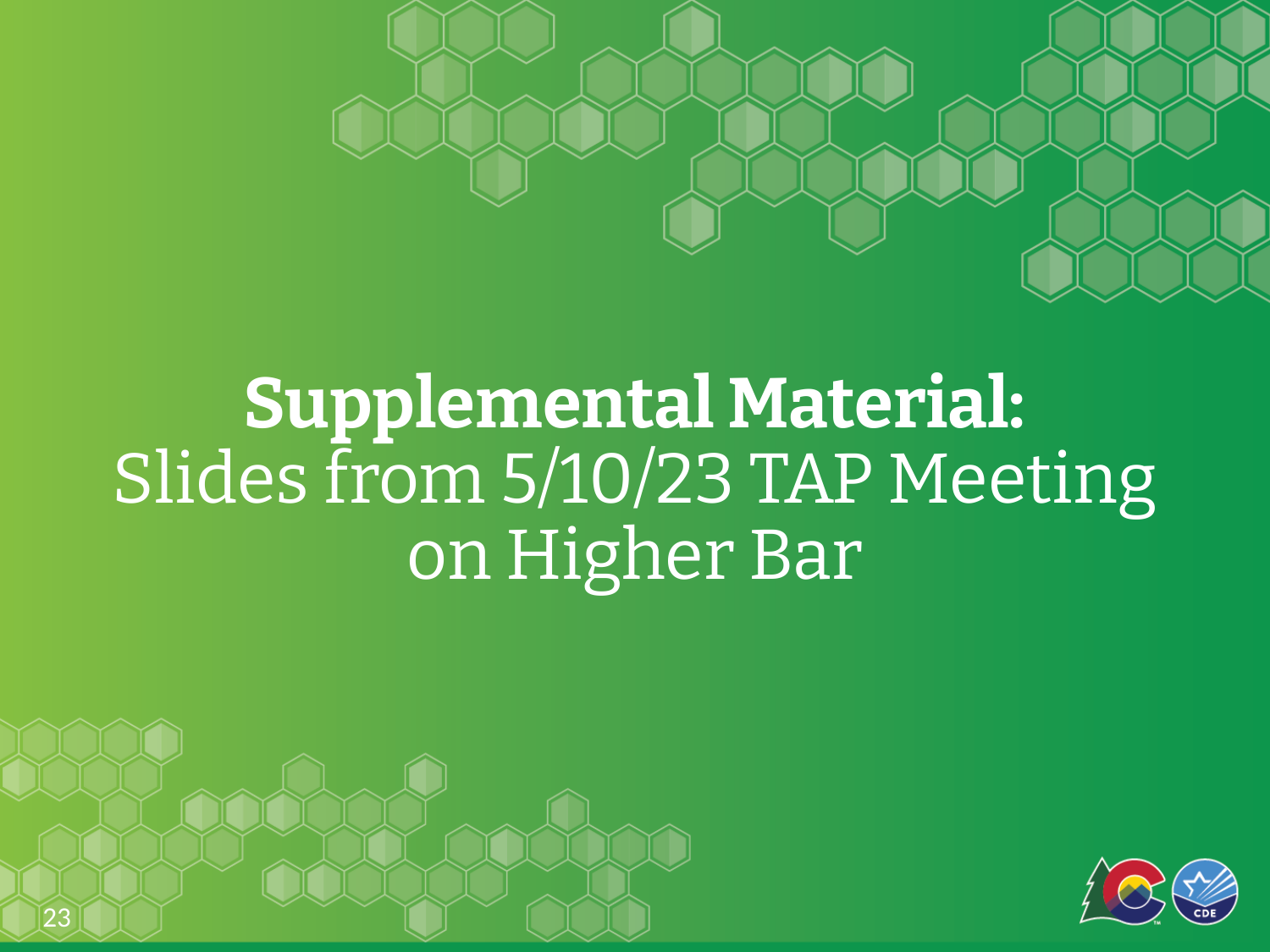

# Supplemental Material:
Slides from 5/10/23 TAP Meeting on Higher Bar
23